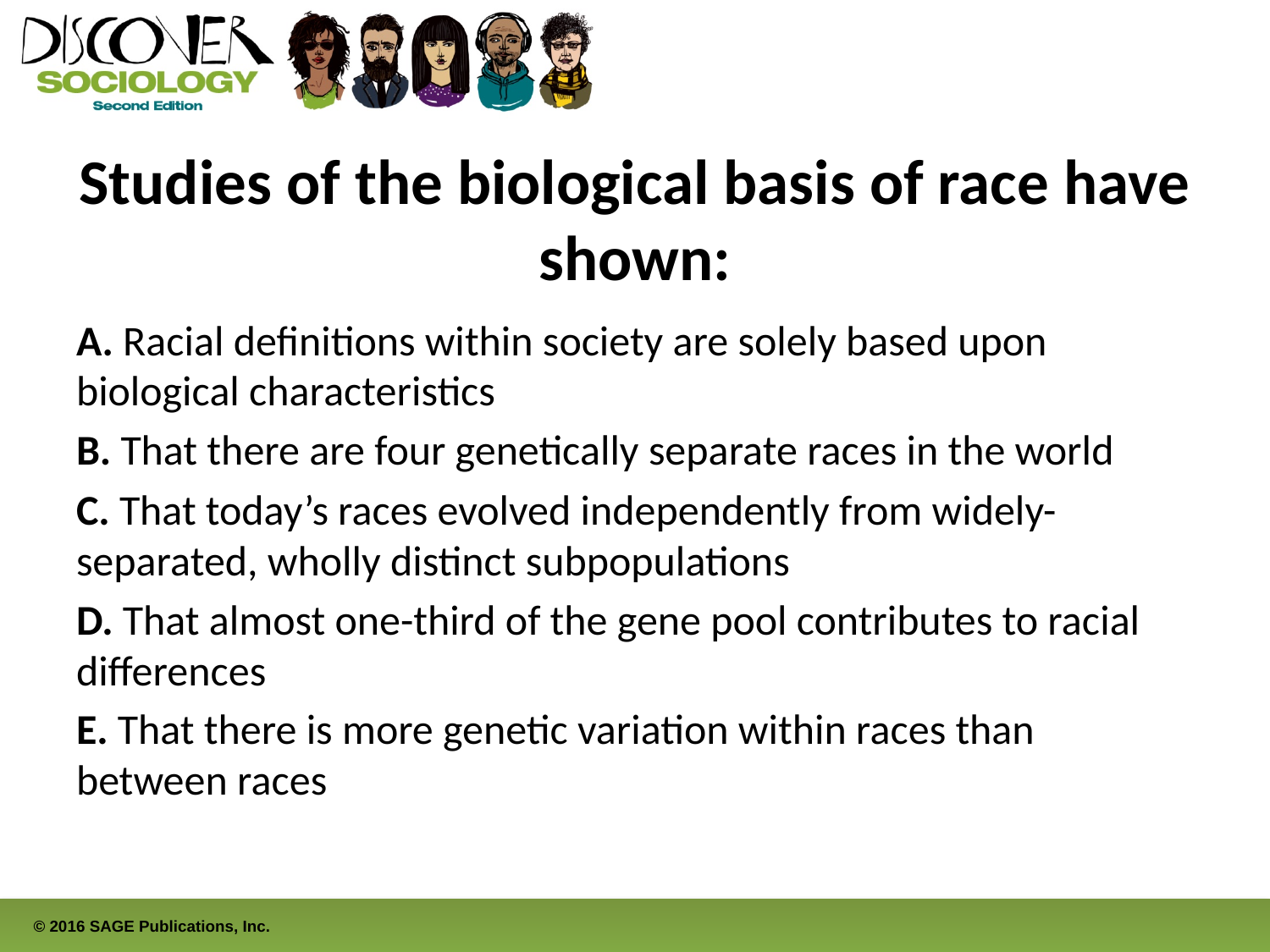

# Studies of the biological basis of race have shown:
A. Racial definitions within society are solely based upon biological characteristics
B. That there are four genetically separate races in the world
C. That today’s races evolved independently from widely-separated, wholly distinct subpopulations
D. That almost one-third of the gene pool contributes to racial differences
E. That there is more genetic variation within races than between races